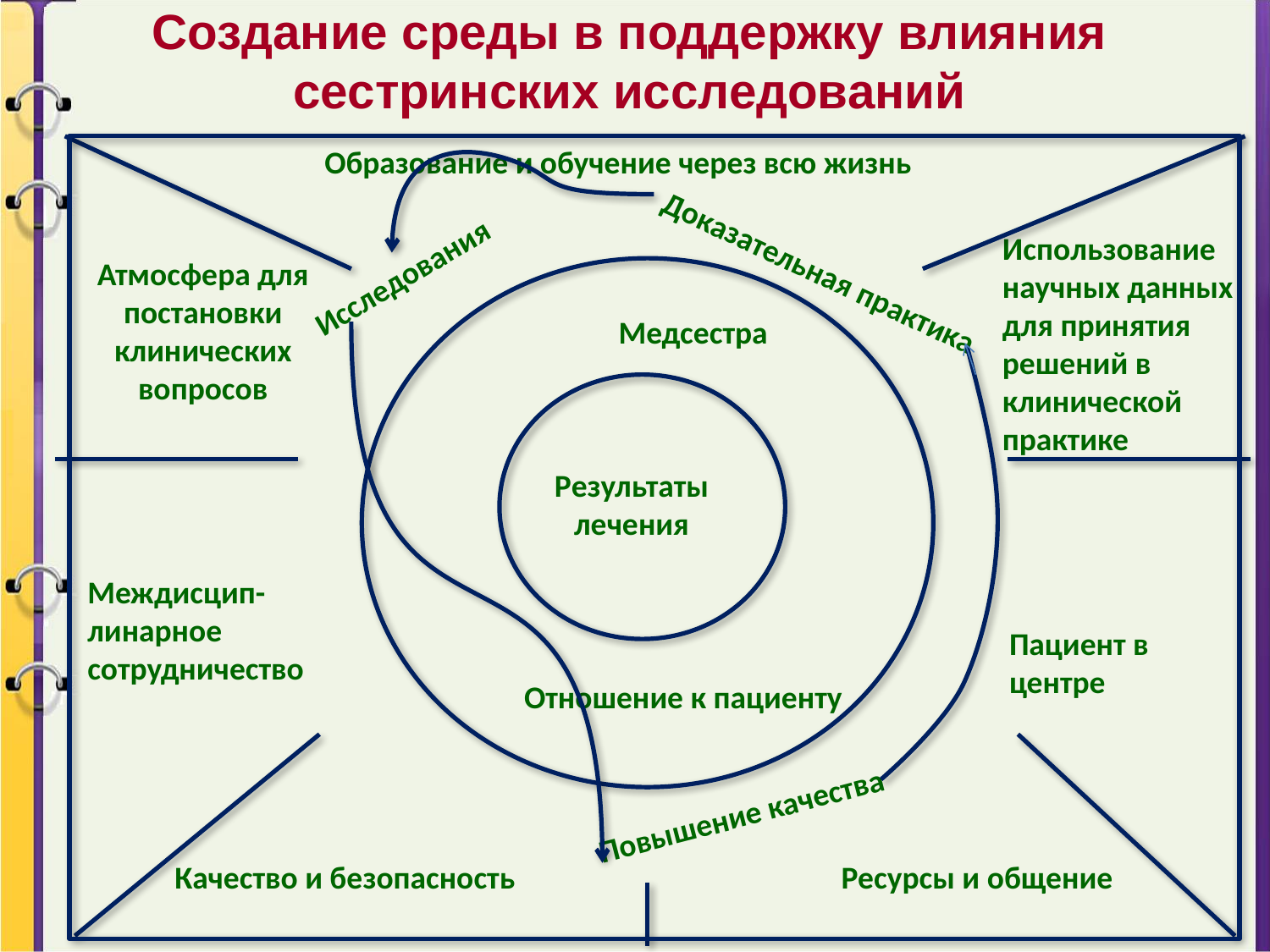

Создание среды в поддержку влияния сестринских исследований

Образование и обучение через всю жизнь
Использование научных данных для принятия решений в клинической практике
Доказательная практика
Атмосфера для постановки клинических вопросов
Исследования

Медсестра

Результаты лечения
Междисцип-линарное сотрудничество
Пациент в центре
Отношение к пациенту
Повышение качества
Качество и безопасность
Ресурсы и общение